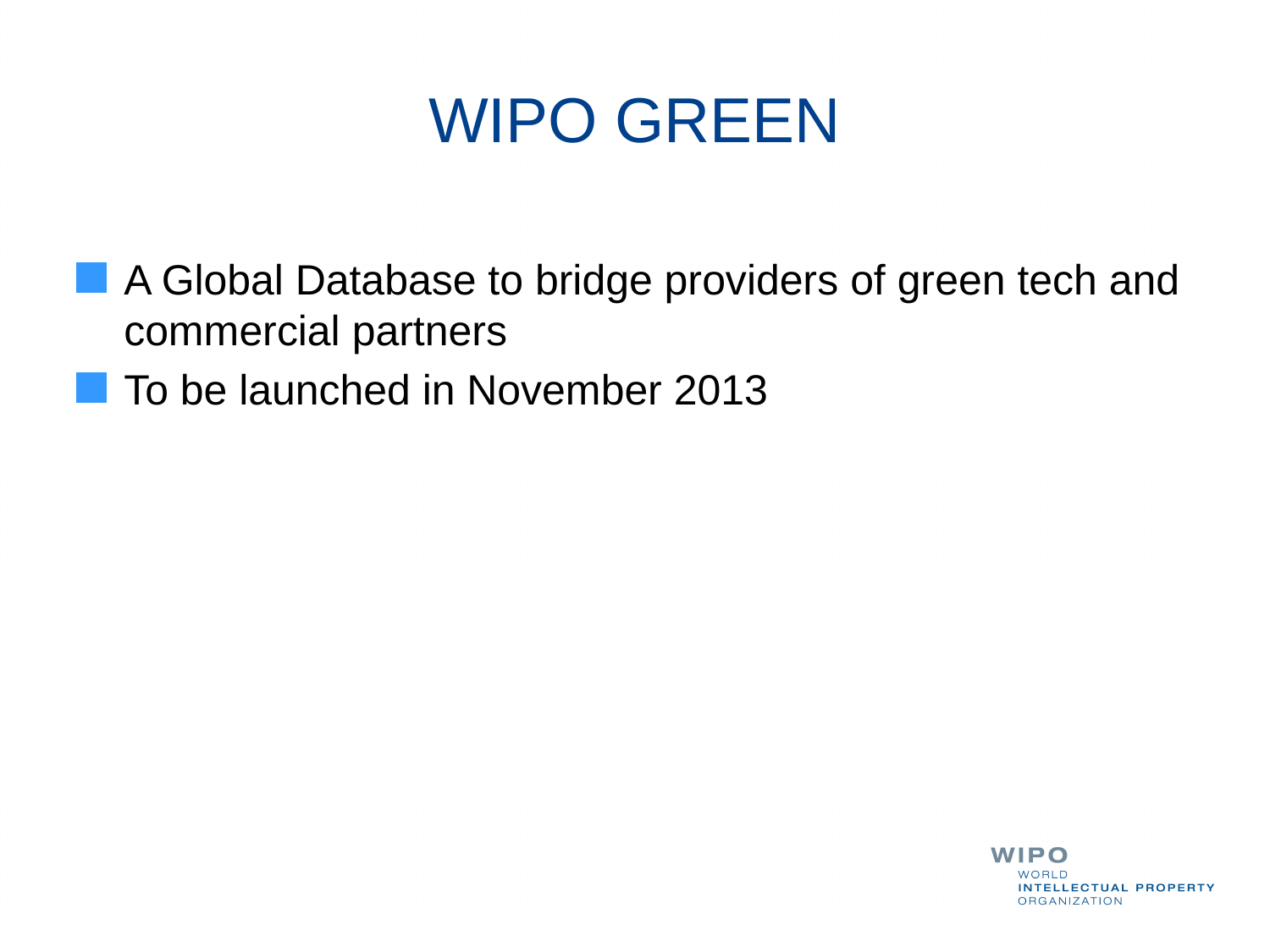

# WIPO GREEN
A Global Database to bridge providers of green tech and commercial partners
To be launched in November 2013